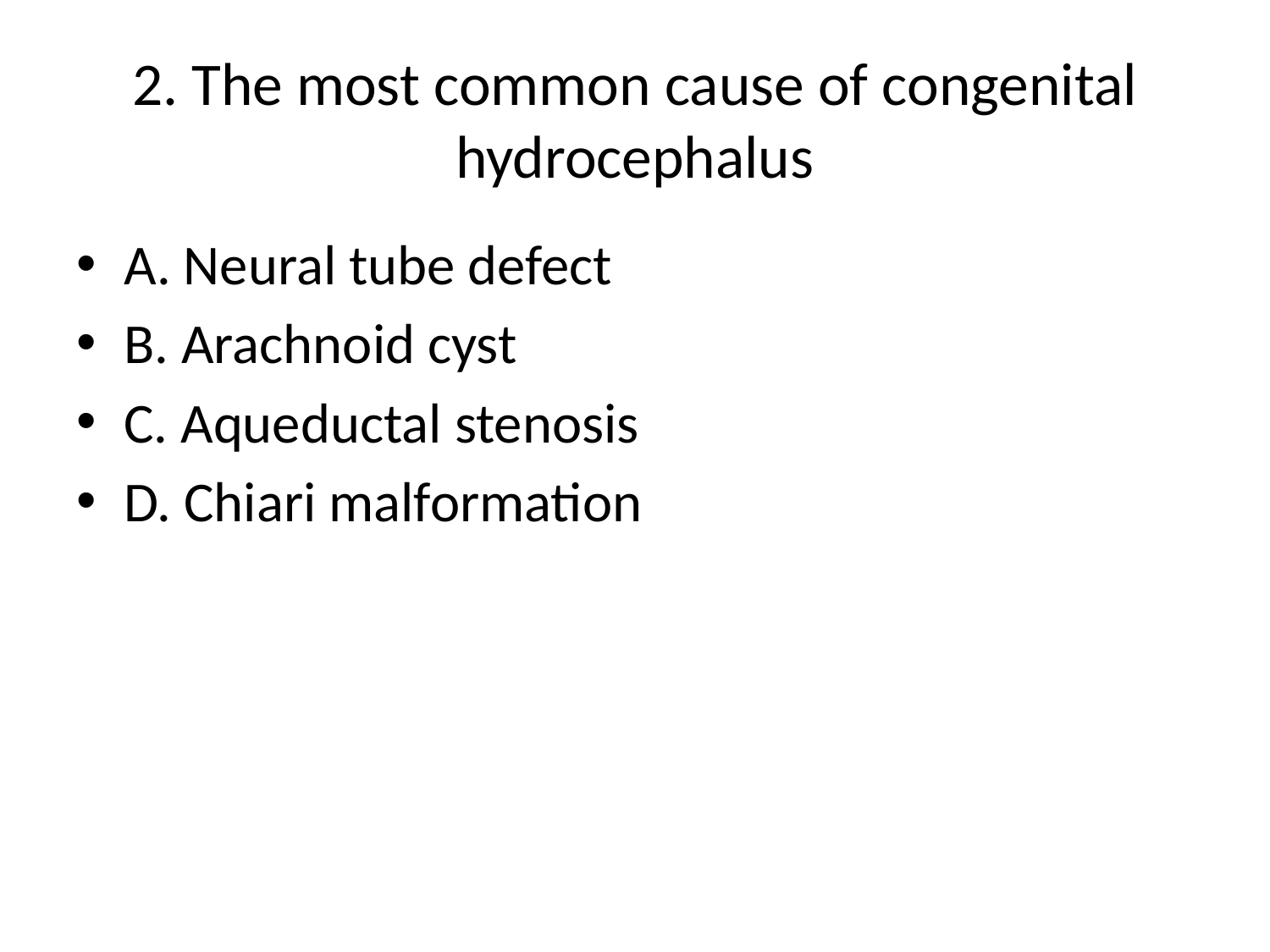

# 2. The most common cause of congenital hydrocephalus
A. Neural tube defect
B. Arachnoid cyst
C. Aqueductal stenosis
D. Chiari malformation